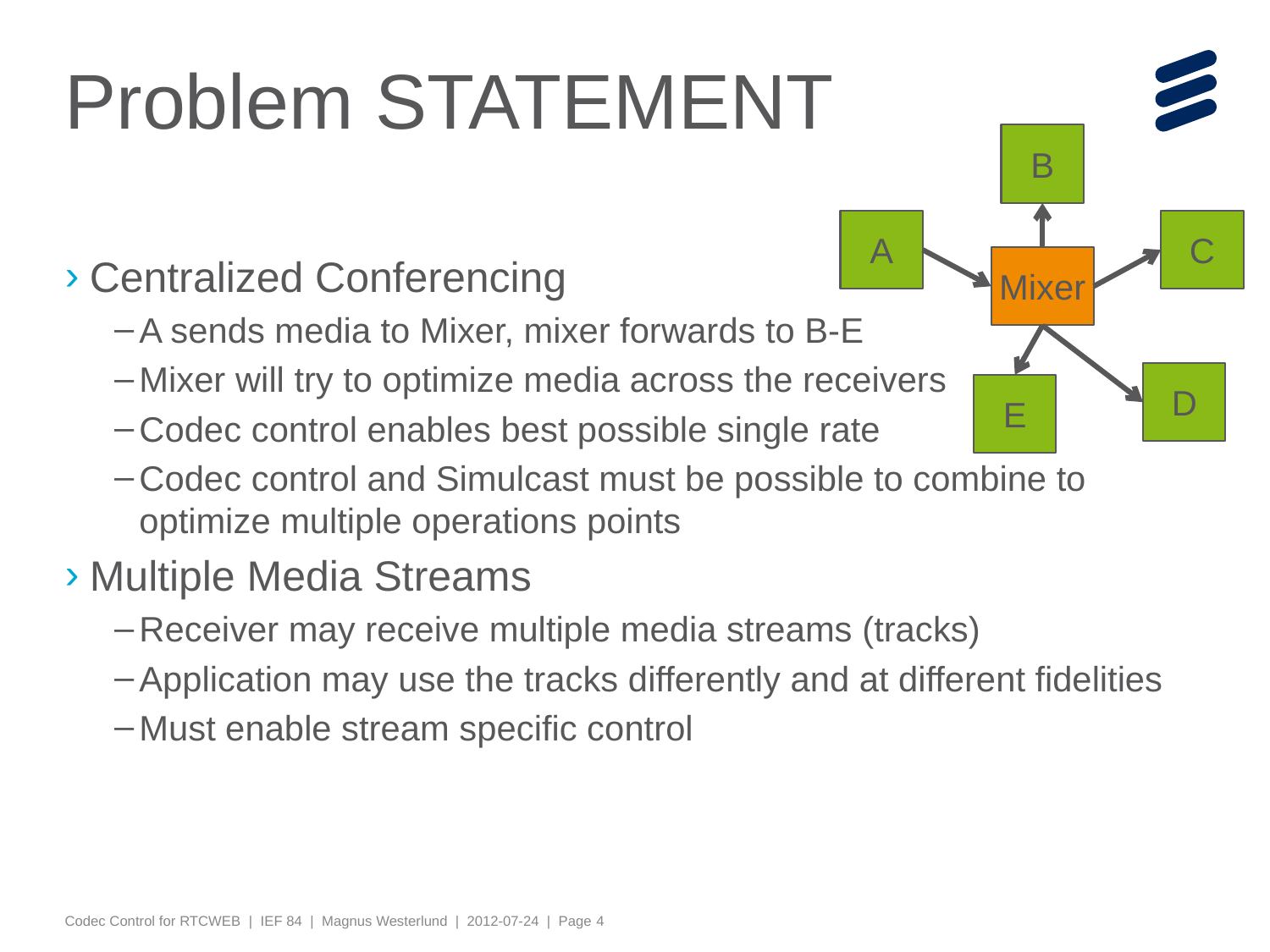

# Problem STATEMENT
B
A
C
Mixer
Centralized Conferencing
A sends media to Mixer, mixer forwards to B-E
Mixer will try to optimize media across the receivers
Codec control enables best possible single rate
Codec control and Simulcast must be possible to combine to optimize multiple operations points
Multiple Media Streams
Receiver may receive multiple media streams (tracks)
Application may use the tracks differently and at different fidelities
Must enable stream specific control
D
E